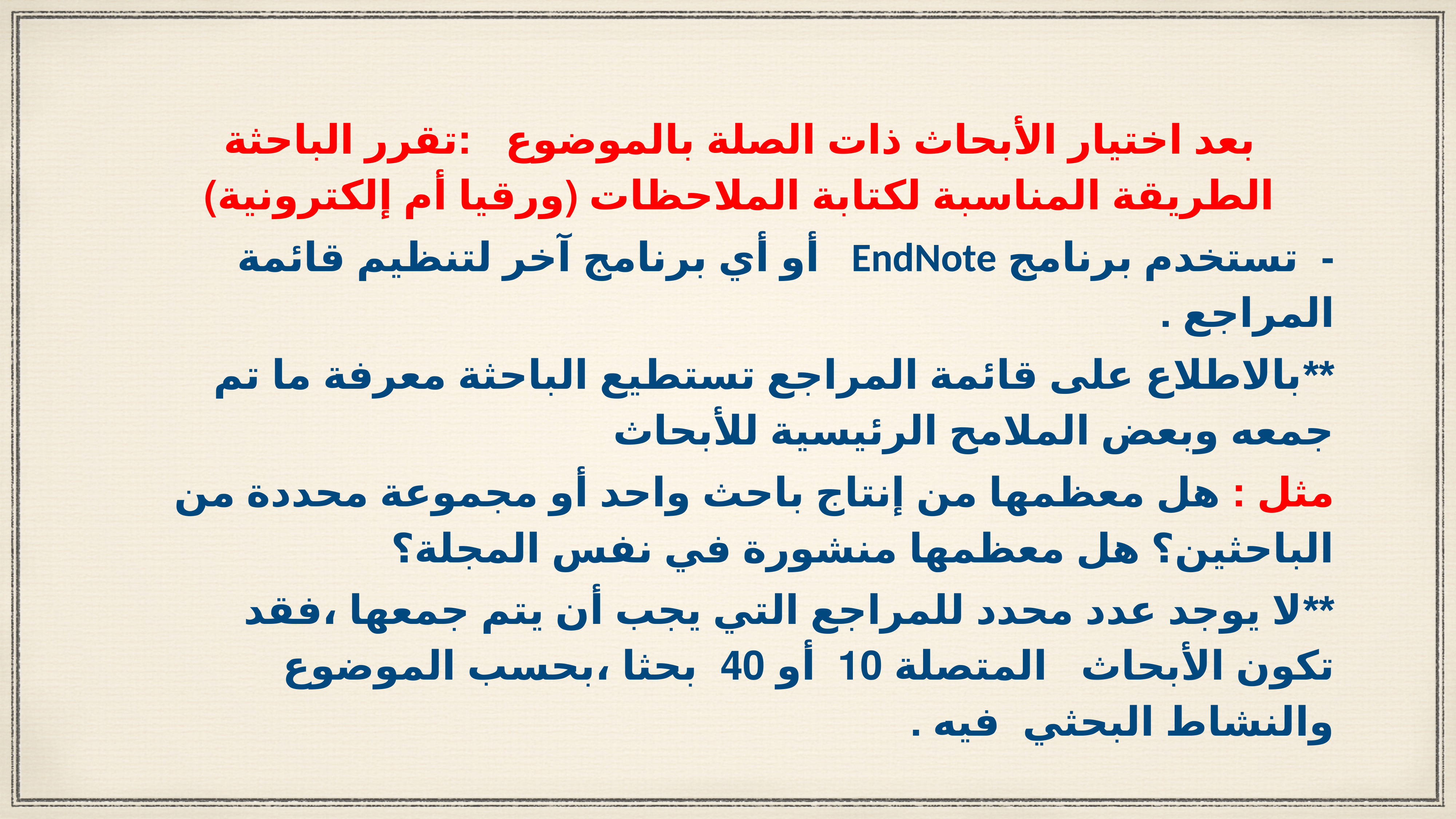

بعد اختيار الأبحاث ذات الصلة بالموضوع   :تقرر الباحثة الطريقة المناسبة لكتابة الملاحظات (ورقيا أم إلكترونية)
-  تستخدم برنامج EndNote   أو أي برنامج آخر لتنظيم قائمة المراجع .
**بالاطلاع على قائمة المراجع تستطيع الباحثة معرفة ما تم جمعه وبعض الملامح الرئيسية للأبحاث
مثل : هل معظمها من إنتاج باحث واحد أو مجموعة محددة من الباحثين؟ هل معظمها منشورة في نفس المجلة؟
**لا يوجد عدد محدد للمراجع التي يجب أن يتم جمعها ،فقد تكون الأبحاث   المتصلة 10  أو 40  بحثا ،بحسب الموضوع والنشاط البحثي  فيه .